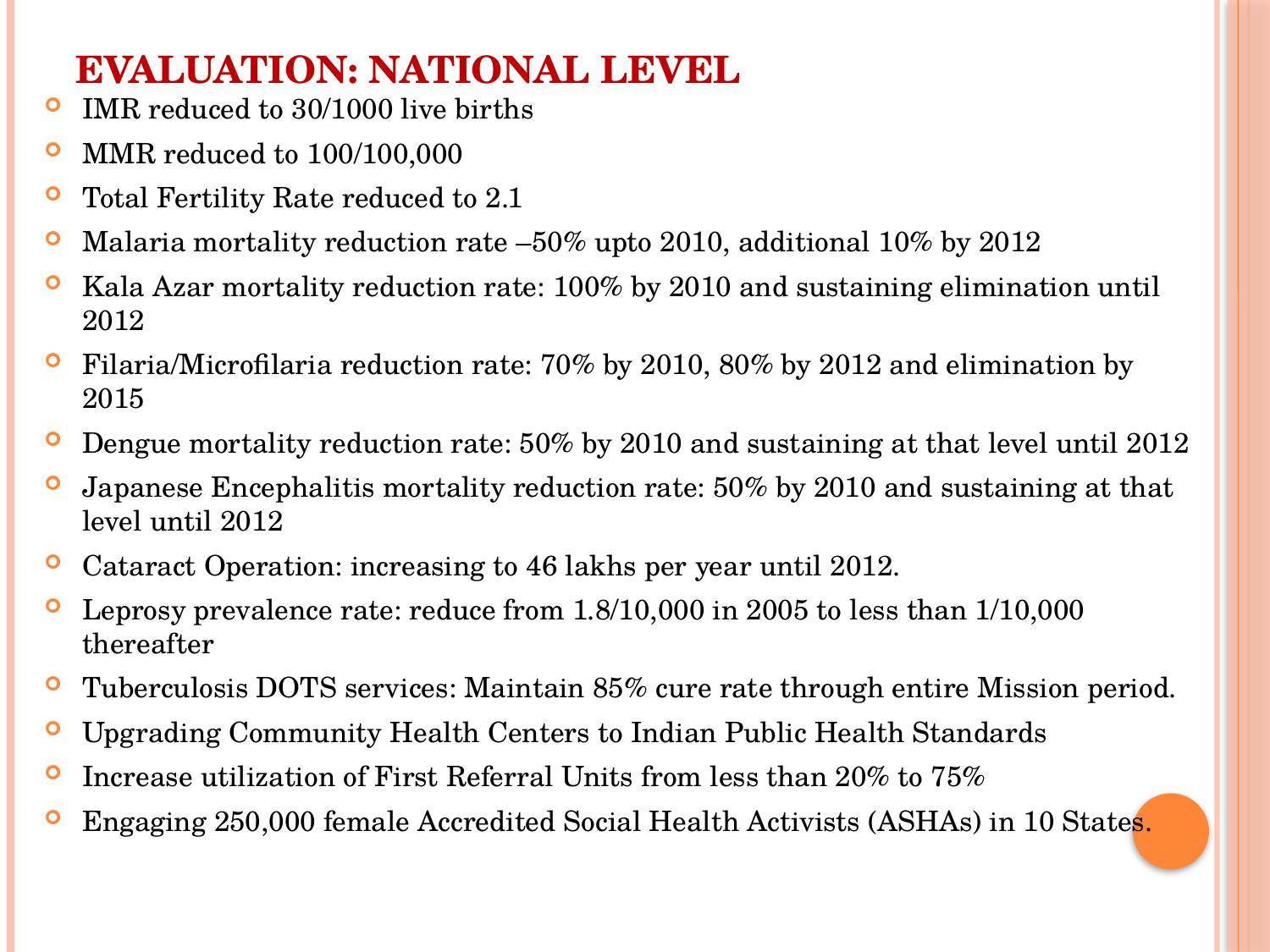

# EVALUATION: National Level
IMR reduced to 30/1000 live births
MMR reduced to 100/100,000
Total Fertility Rate reduced to 2.1
Malaria mortality reduction rate –50% upto 2010, additional 10% by 2012
Kala Azar mortality reduction rate: 100% by 2010 and sustaining elimination until 2012
Filaria/Microfilaria reduction rate: 70% by 2010, 80% by 2012 and elimination by 2015
Dengue mortality reduction rate: 50% by 2010 and sustaining at that level until 2012
Japanese Encephalitis mortality reduction rate: 50% by 2010 and sustaining at that level until 2012
Cataract Operation: increasing to 46 lakhs per year until 2012.
Leprosy prevalence rate: reduce from 1.8/10,000 in 2005 to less than 1/10,000 thereafter
Tuberculosis DOTS services: Maintain 85% cure rate through entire Mission period.
Upgrading Community Health Centers to Indian Public Health Standards
Increase utilization of First Referral Units from less than 20% to 75%
Engaging 250,000 female Accredited Social Health Activists (ASHAs) in 10 States.